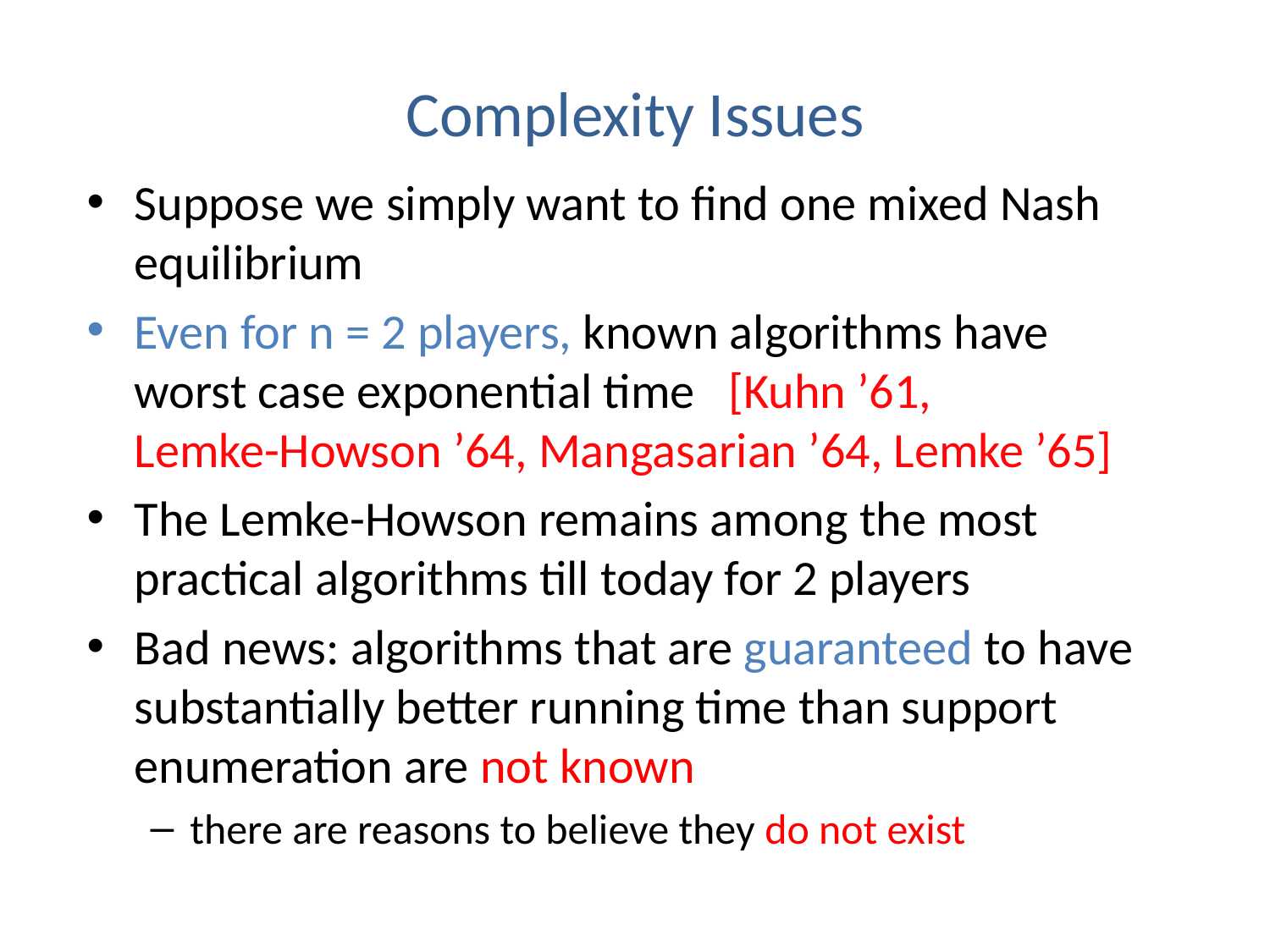

# Complexity Issues
Suppose we simply want to find one mixed Nash equilibrium
Even for n = 2 players, known algorithms have
worst case exponential time   [Kuhn ’61,
Lemke-Howson ’64, Mangasarian ’64, Lemke ’65]
The Lemke-Howson remains among the most practical algorithms till today for 2 players
Bad news: algorithms that are guaranteed to have substantially better running time than support enumeration are not known
there are reasons to believe they do not exist